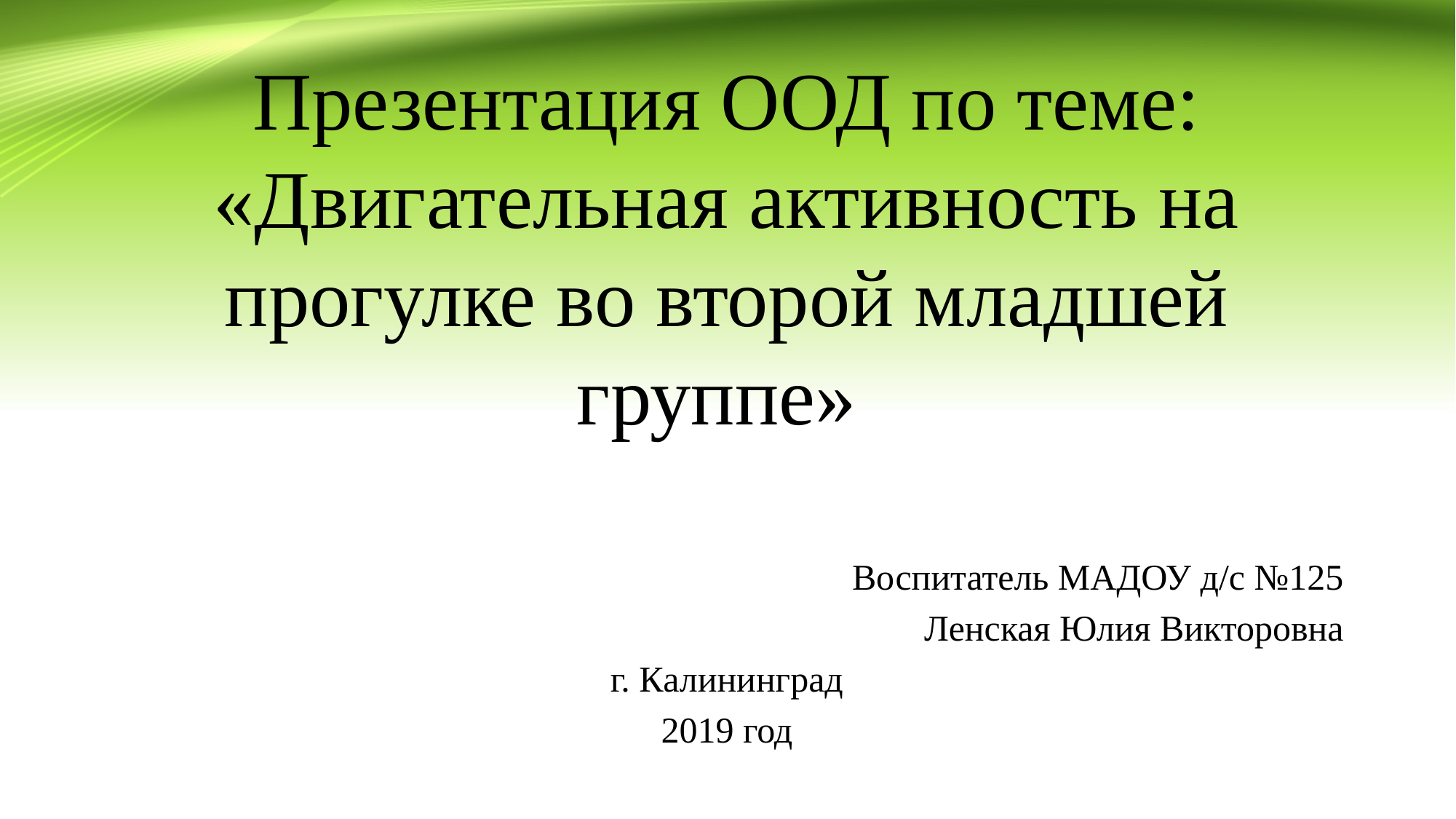

# Презентация ООД по теме: «Двигательная активность на прогулке во второй младшей группе»
Воспитатель МАДОУ д/с №125
Ленская Юлия Викторовна
г. Калининград
2019 год